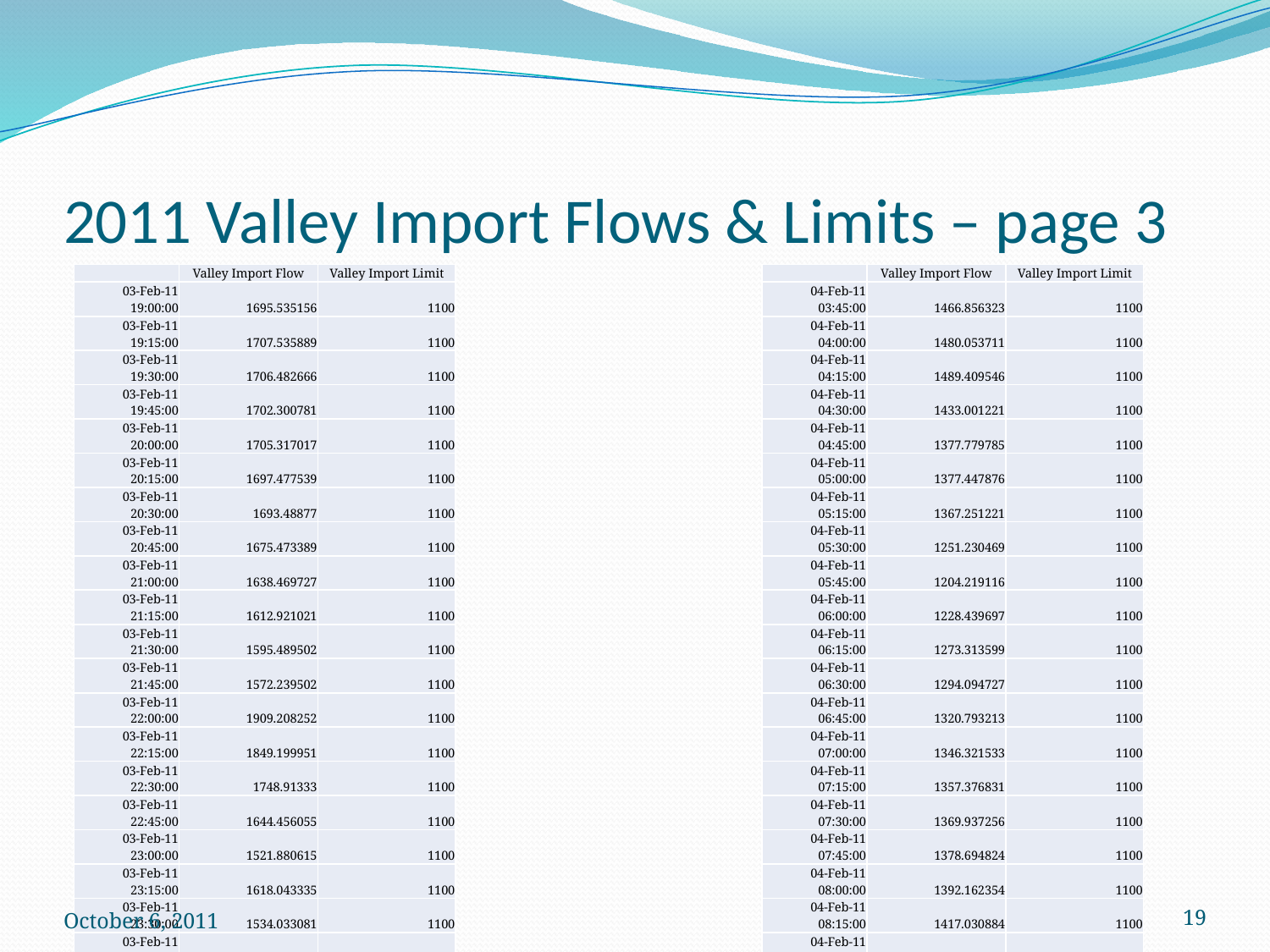

# 2011 Valley Import Flows & Limits – page 3
|  | Valley Import Flow | Valley Import Limit |
| --- | --- | --- |
| 03-Feb-11 19:00:00 | 1695.535156 | 1100 |
| 03-Feb-11 19:15:00 | 1707.535889 | 1100 |
| 03-Feb-11 19:30:00 | 1706.482666 | 1100 |
| 03-Feb-11 19:45:00 | 1702.300781 | 1100 |
| 03-Feb-11 20:00:00 | 1705.317017 | 1100 |
| 03-Feb-11 20:15:00 | 1697.477539 | 1100 |
| 03-Feb-11 20:30:00 | 1693.48877 | 1100 |
| 03-Feb-11 20:45:00 | 1675.473389 | 1100 |
| 03-Feb-11 21:00:00 | 1638.469727 | 1100 |
| 03-Feb-11 21:15:00 | 1612.921021 | 1100 |
| 03-Feb-11 21:30:00 | 1595.489502 | 1100 |
| 03-Feb-11 21:45:00 | 1572.239502 | 1100 |
| 03-Feb-11 22:00:00 | 1909.208252 | 1100 |
| 03-Feb-11 22:15:00 | 1849.199951 | 1100 |
| 03-Feb-11 22:30:00 | 1748.91333 | 1100 |
| 03-Feb-11 22:45:00 | 1644.456055 | 1100 |
| 03-Feb-11 23:00:00 | 1521.880615 | 1100 |
| 03-Feb-11 23:15:00 | 1618.043335 | 1100 |
| 03-Feb-11 23:30:00 | 1534.033081 | 1100 |
| 03-Feb-11 23:45:00 | 1553.428711 | 1100 |
| 04-Feb-11 00:00:00 | 1496.153687 | 1100 |
| 04-Feb-11 00:15:00 | 1510.682617 | 1100 |
| 04-Feb-11 00:30:00 | 1622.880859 | 1100 |
| 04-Feb-11 00:45:00 | 1689.74585 | 1100 |
| 04-Feb-11 01:00:00 | 1651.352295 | 1100 |
| 04-Feb-11 01:15:00 | 1601.497803 | 1100 |
| 04-Feb-11 01:30:00 | 1549.303711 | 1100 |
| 04-Feb-11 01:45:00 | 1610.088379 | 1100 |
| 04-Feb-11 02:00:00 | 1603.553223 | 1100 |
| 04-Feb-11 02:15:00 | 1594.270508 | 1100 |
| 04-Feb-11 02:30:00 | 1586.989258 | 1100 |
| 04-Feb-11 02:45:00 | 1582.786377 | 1100 |
| 04-Feb-11 03:00:00 | 1582.740967 | 1100 |
| 04-Feb-11 03:15:00 | 1545.039307 | 1100 |
| 04-Feb-11 03:30:00 | 1500.921875 | 1100 |
|  | Valley Import Flow | Valley Import Limit |
| --- | --- | --- |
| 04-Feb-11 03:45:00 | 1466.856323 | 1100 |
| 04-Feb-11 04:00:00 | 1480.053711 | 1100 |
| 04-Feb-11 04:15:00 | 1489.409546 | 1100 |
| 04-Feb-11 04:30:00 | 1433.001221 | 1100 |
| 04-Feb-11 04:45:00 | 1377.779785 | 1100 |
| 04-Feb-11 05:00:00 | 1377.447876 | 1100 |
| 04-Feb-11 05:15:00 | 1367.251221 | 1100 |
| 04-Feb-11 05:30:00 | 1251.230469 | 1100 |
| 04-Feb-11 05:45:00 | 1204.219116 | 1100 |
| 04-Feb-11 06:00:00 | 1228.439697 | 1100 |
| 04-Feb-11 06:15:00 | 1273.313599 | 1100 |
| 04-Feb-11 06:30:00 | 1294.094727 | 1100 |
| 04-Feb-11 06:45:00 | 1320.793213 | 1100 |
| 04-Feb-11 07:00:00 | 1346.321533 | 1100 |
| 04-Feb-11 07:15:00 | 1357.376831 | 1100 |
| 04-Feb-11 07:30:00 | 1369.937256 | 1100 |
| 04-Feb-11 07:45:00 | 1378.694824 | 1100 |
| 04-Feb-11 08:00:00 | 1392.162354 | 1100 |
| 04-Feb-11 08:15:00 | 1417.030884 | 1100 |
| 04-Feb-11 08:30:00 | 1432.884033 | 1100 |
| 04-Feb-11 08:45:00 | 1451.051758 | 1100 |
| 04-Feb-11 09:00:00 | 1477.065918 | 1100 |
| 04-Feb-11 09:15:00 | 1497.769287 | 1100 |
| 04-Feb-11 09:30:00 | 1517.001465 | 1100 |
| 04-Feb-11 09:45:00 | 1523.43103 | 1100 |
| 04-Feb-11 10:00:00 | 1526.356201 | 1100 |
| 04-Feb-11 10:15:00 | 1518.080566 | 1100 |
| 04-Feb-11 10:30:00 | 1495.317139 | 1100 |
| 04-Feb-11 10:45:00 | 1460.501953 | 1100 |
| 04-Feb-11 11:00:00 | 1461.445435 | 1100 |
| 04-Feb-11 11:15:00 | 1438.696777 | 1100 |
| 04-Feb-11 11:30:00 | 1421.834961 | 1100 |
| 04-Feb-11 11:45:00 | 1563.196899 | 1100 |
| 04-Feb-11 12:00:00 | 1558.641479 | 1100 |
| 04-Feb-11 12:15:00 | 1432.938721 | 1100 |
October 6, 2011
19